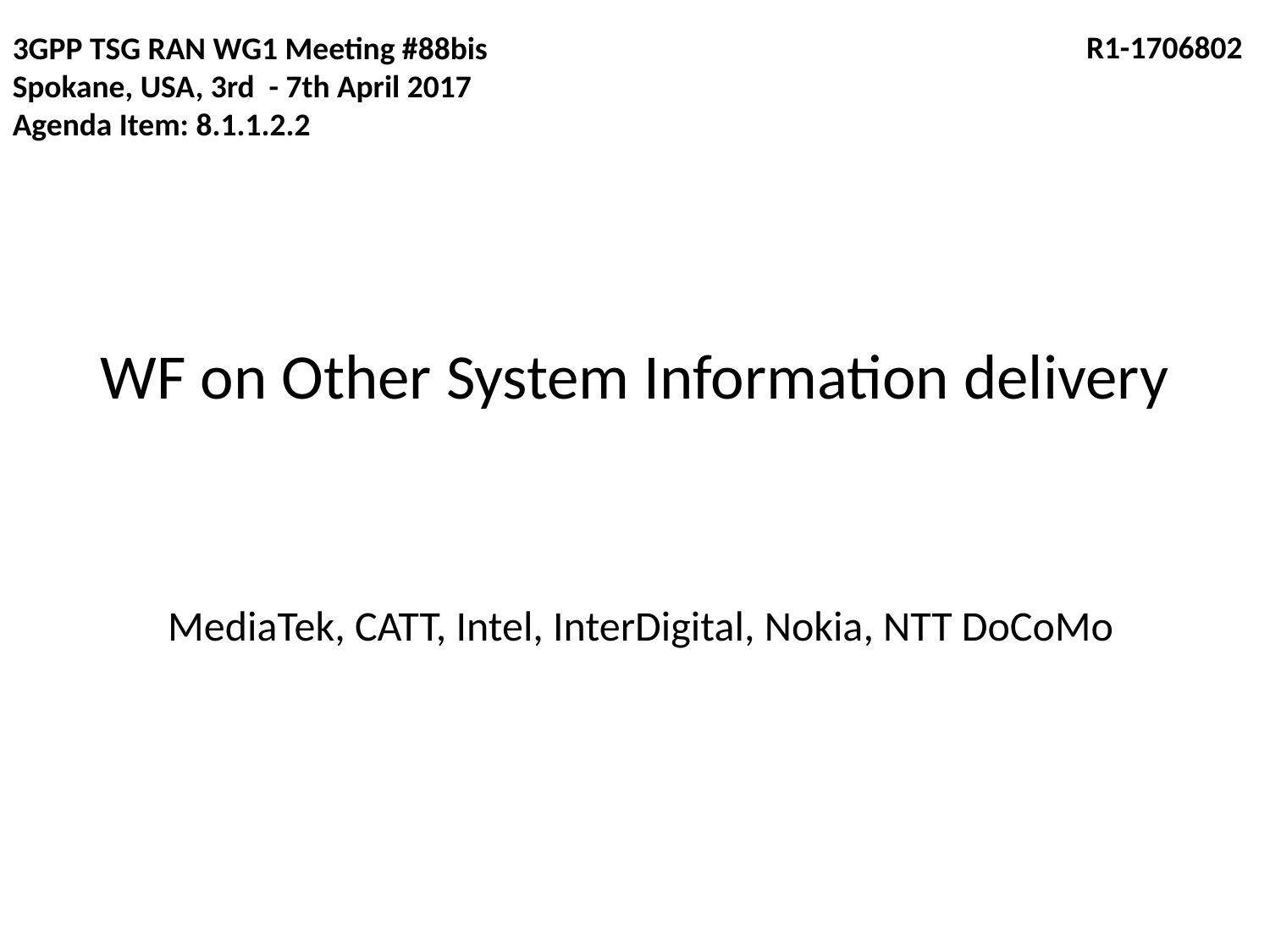

3GPP TSG RAN WG1 Meeting #88bis
Spokane, USA, 3rd  - 7th April 2017
Agenda Item: 8.1.1.2.2

 R1-1706802
# WF on Other System Information delivery
MediaTek, CATT, Intel, InterDigital, Nokia, NTT DoCoMo